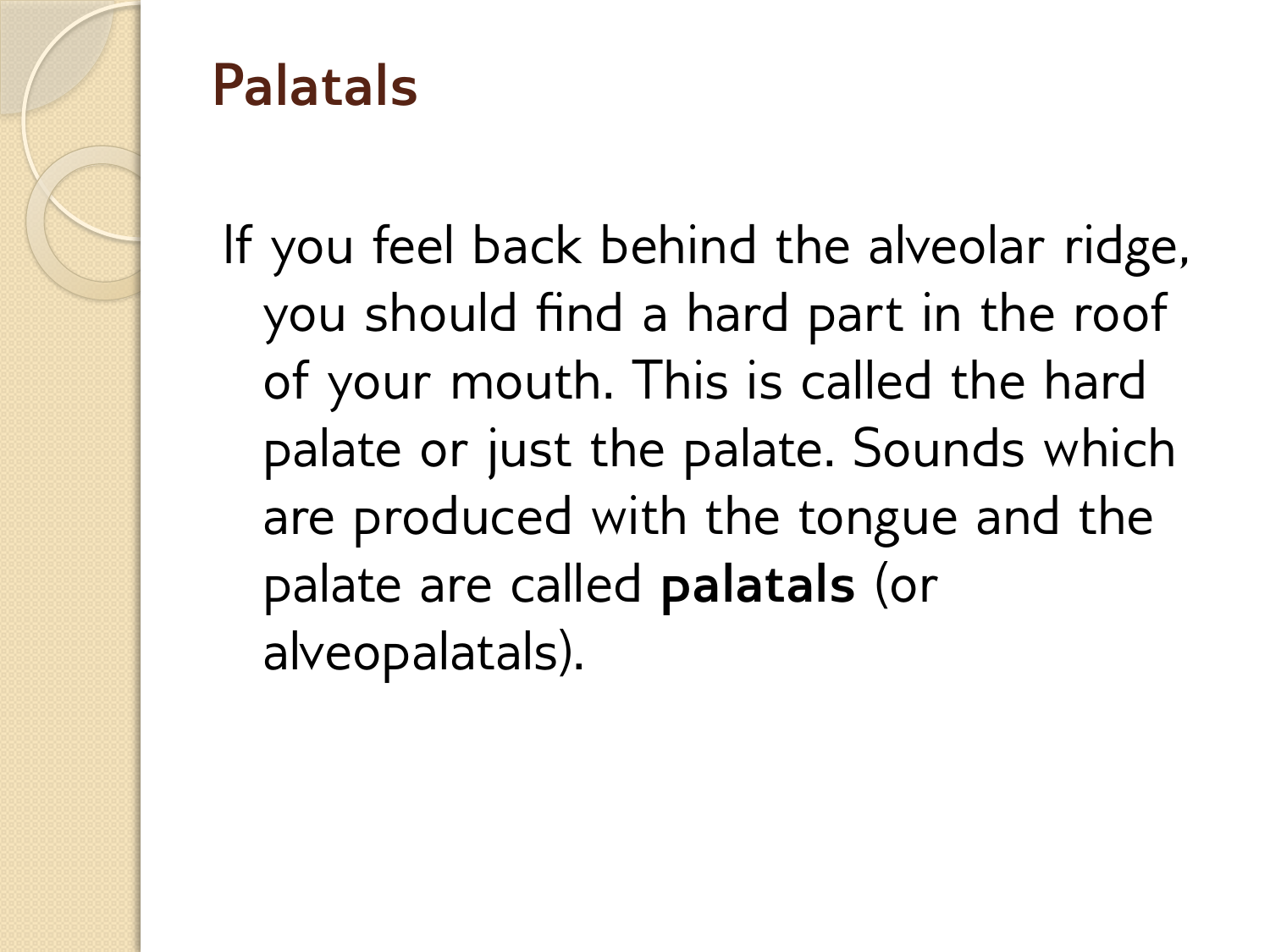

# Palatals
If you feel back behind the alveolar ridge, you should find a hard part in the roof of your mouth. This is called the hard palate or just the palate. Sounds which are produced with the tongue and the palate are called palatals (or alveopalatals).